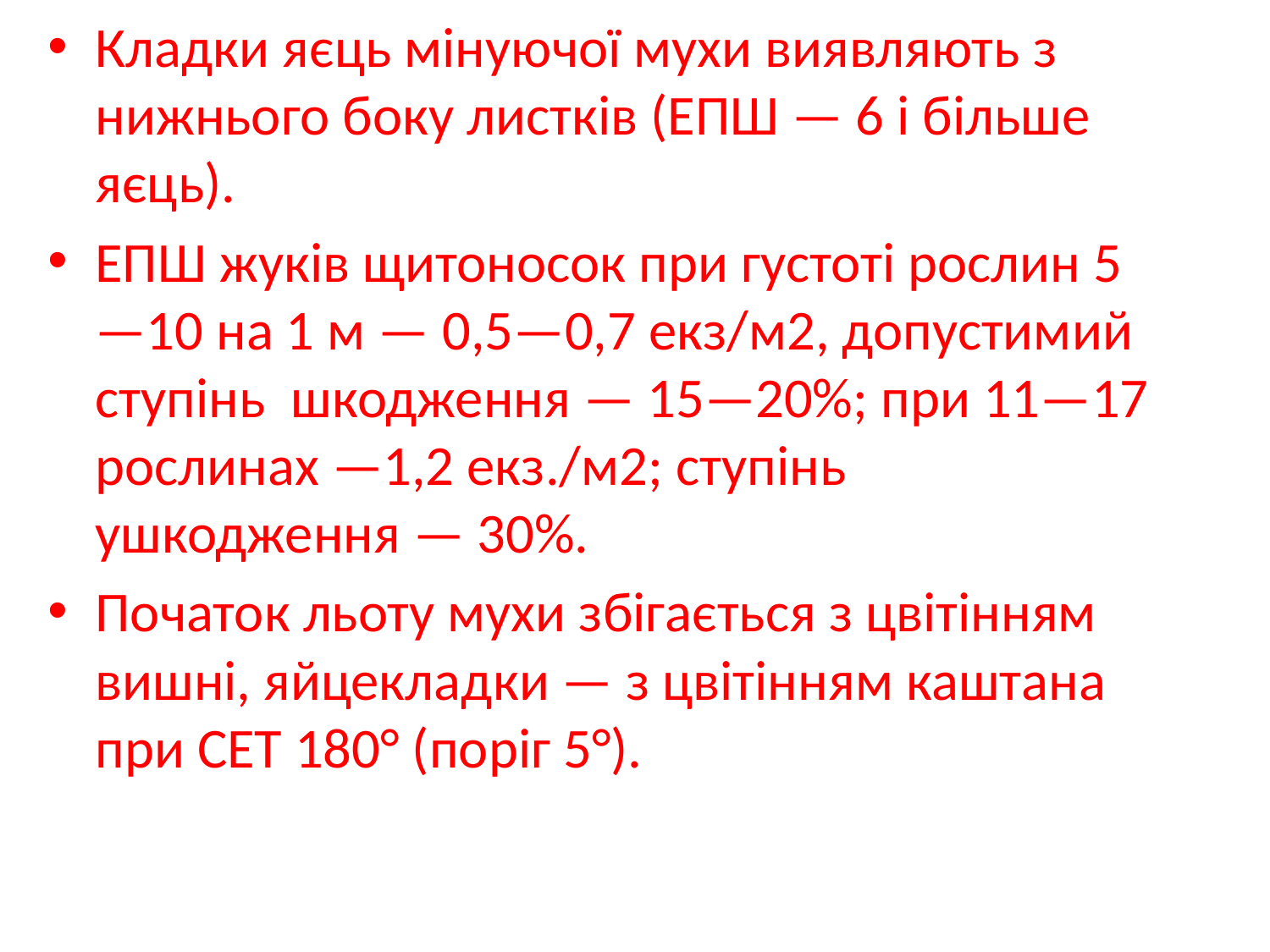

Кладки яєць мінуючої мухи виявляють з нижнього боку листків (ЕПШ — 6 і більше яєць).
ЕПШ жуків щитоносок при густоті рослин 5—10 на 1 м — 0,5—0,7 екз/м2, допустимий ступінь  шкодження — 15—20%; при 11—17 рослинах —1,2 екз./м2; ступінь ушкодження — 30%.
Початок льоту мухи збігається з цвітінням вишні, яйцекладки — з цвітінням каштана при СЕТ 180° (поріг 5°).